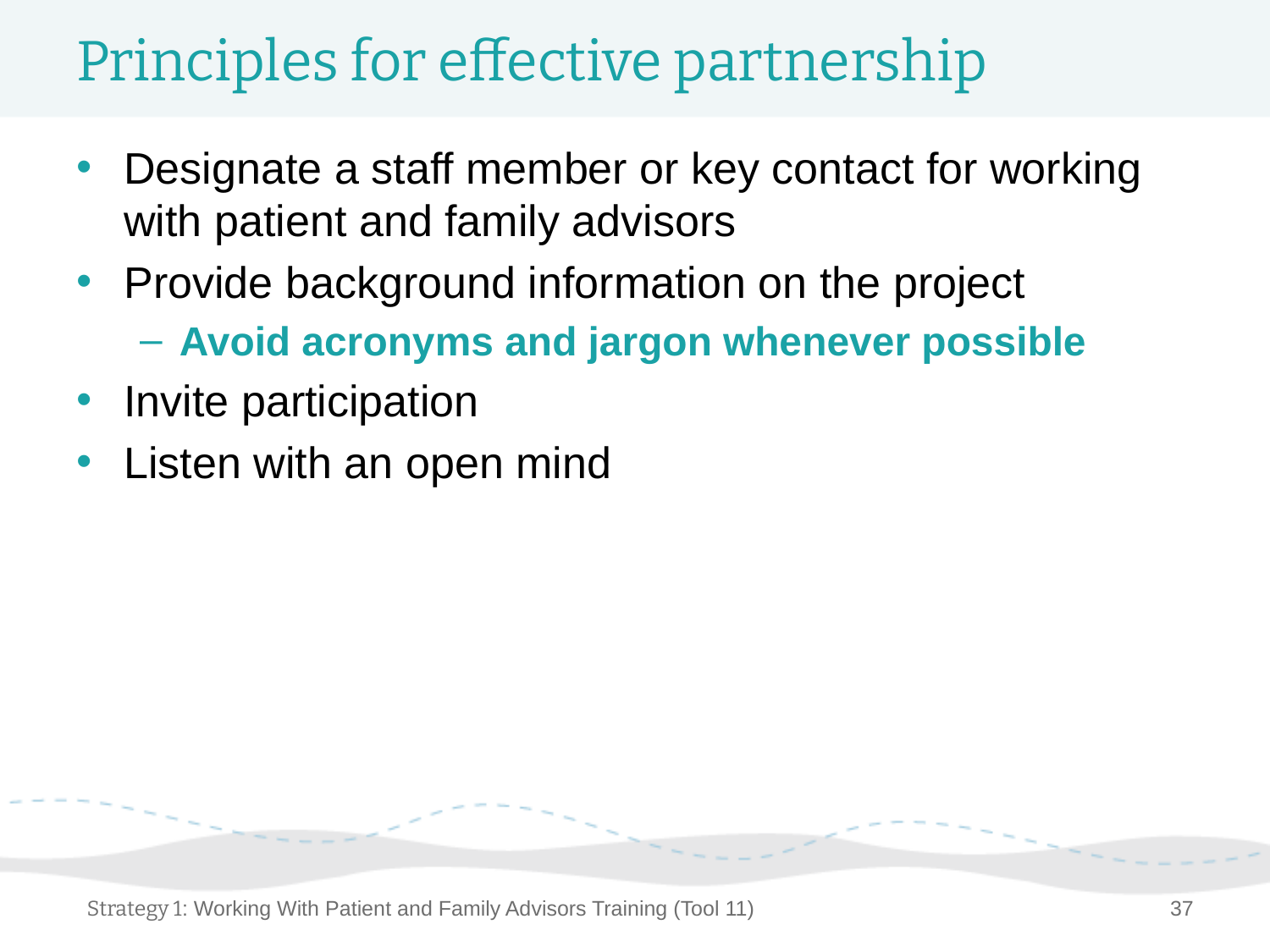

# Principles for effective partnership
Designate a staff member or key contact for working with patient and family advisors
Provide background information on the project
Avoid acronyms and jargon whenever possible
Invite participation
Listen with an open mind
Strategy 1: Working With Patient and Family Advisors Training (Tool 11)
37